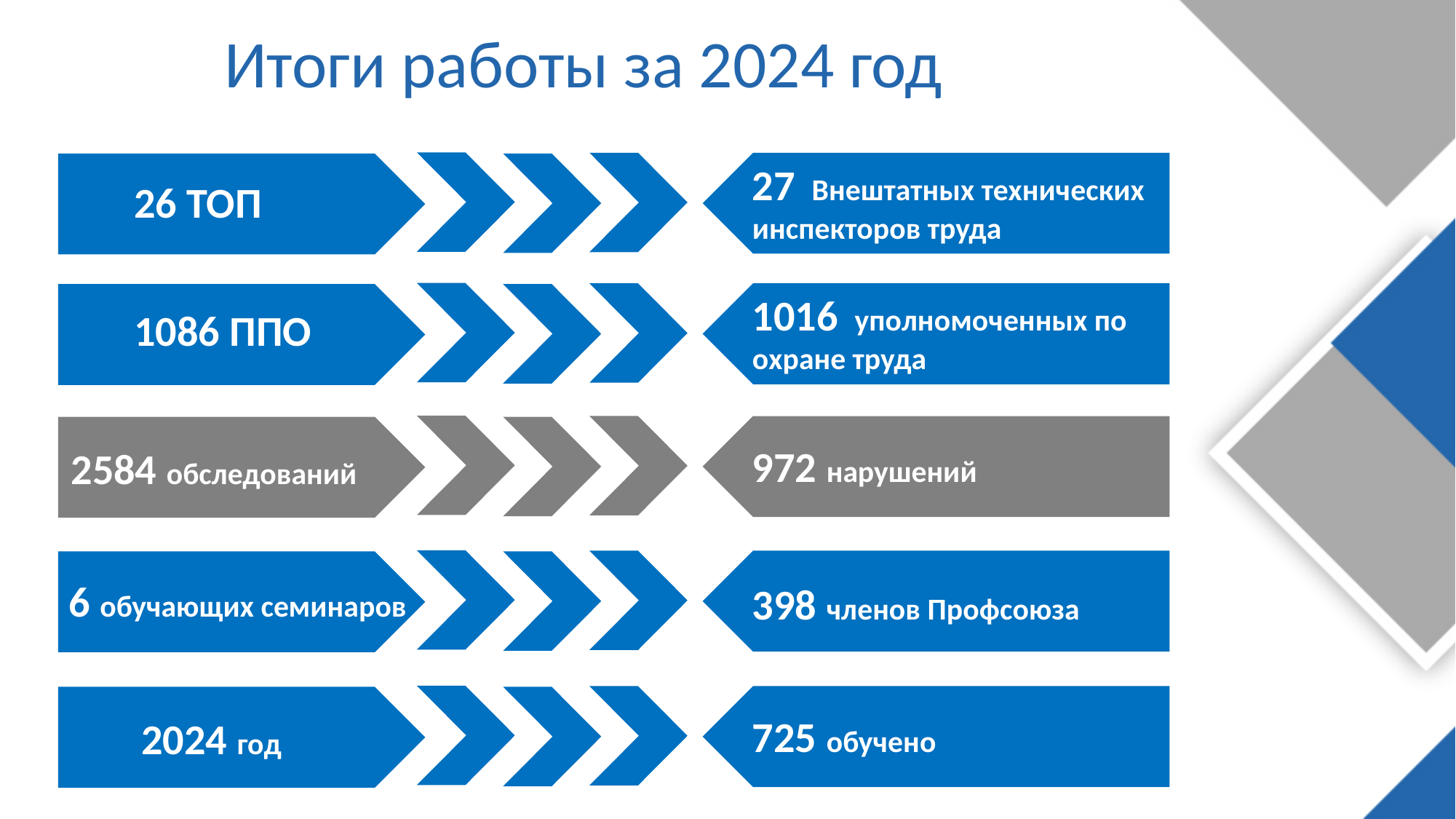

# Итоги работы за 2024 год
27  Внештатных технических инспекторов труда

26 ТОП
На уровне  ТОП и ППО:

1016  уполномоченных по охране труда

1086 ППО
На уровне  ТОП и ППО:

972 нарушений
2584 обследований
На уровне  ТОП и ППО:

6 обучающих семинаров
398 членов Профсоюза
На уровне  ТОП и ППО:

725 обучено
2024 год
На уровне  ТОП и ППО: